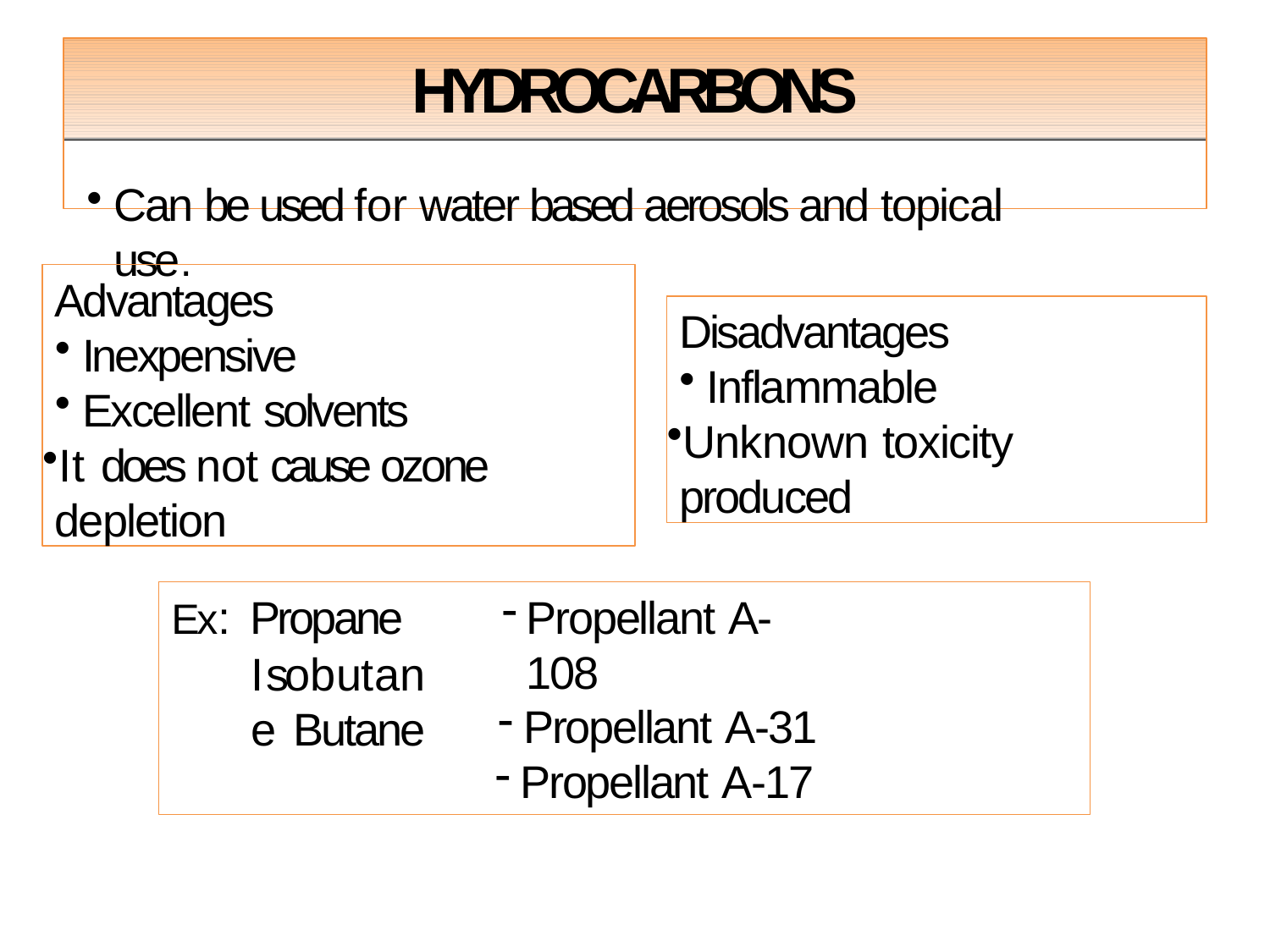

# HYDROCARBONS
Can be used for water based aerosols and topical use.
Advantages
Inexpensive
Excellent solvents
It does not cause ozone  depletion
Disadvantages
Inflammable
Unknown toxicity  produced

Ex:	Propane
Isobutane  Butane
Propellant A-108
Propellant A-31
Propellant A-17